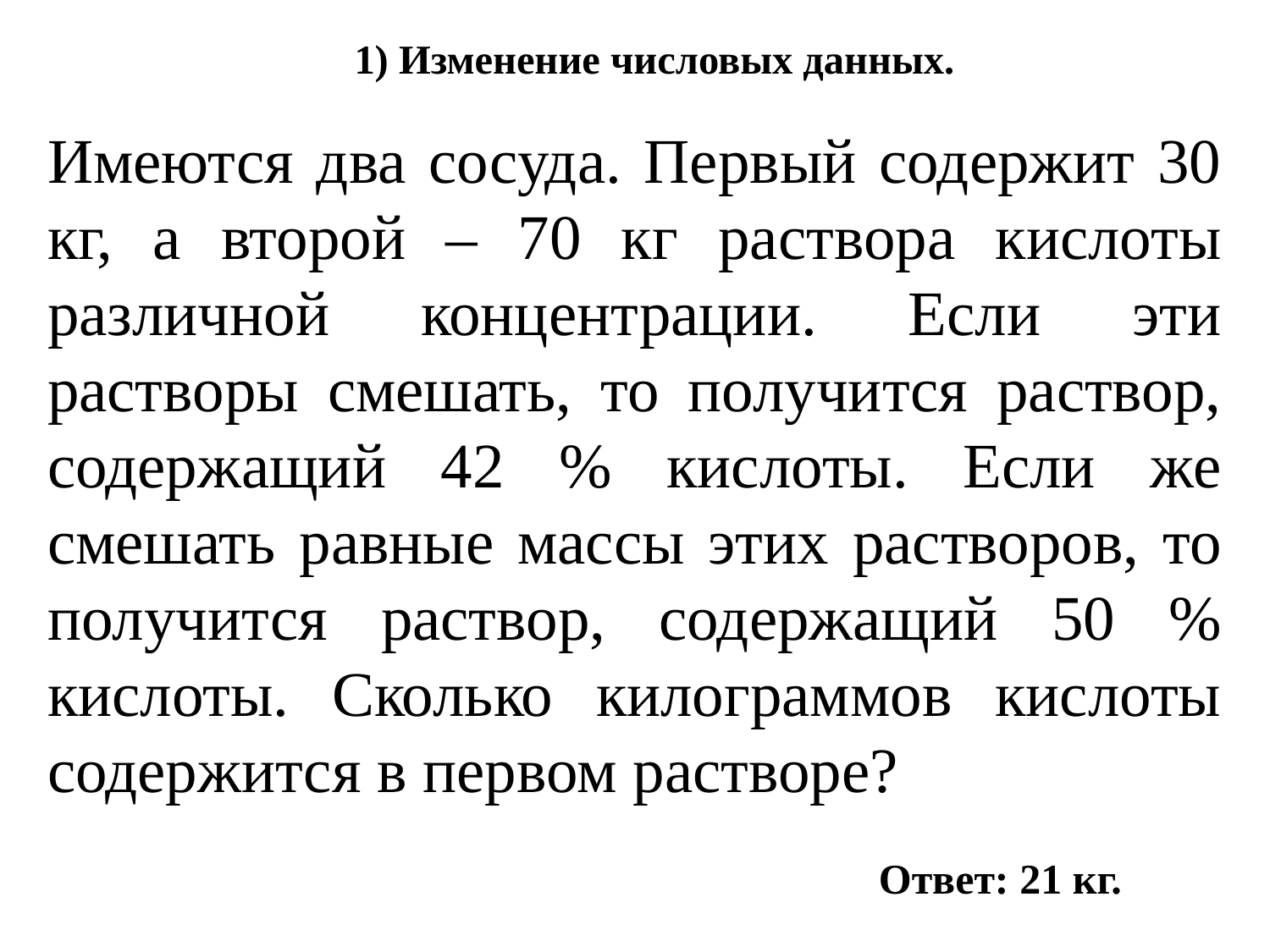

# 1) Изменение числовых данных.
Имеются два сосуда. Первый содержит 30 кг, а второй – 70 кг раствора кислоты различной концентрации. Если эти растворы смешать, то получится раствор, содержащий 42 % кислоты. Если же смешать равные массы этих растворов, то получится раствор, содержащий 50 % кислоты. Сколько килограммов кислоты содержится в первом растворе?

Ответ: 21 кг.